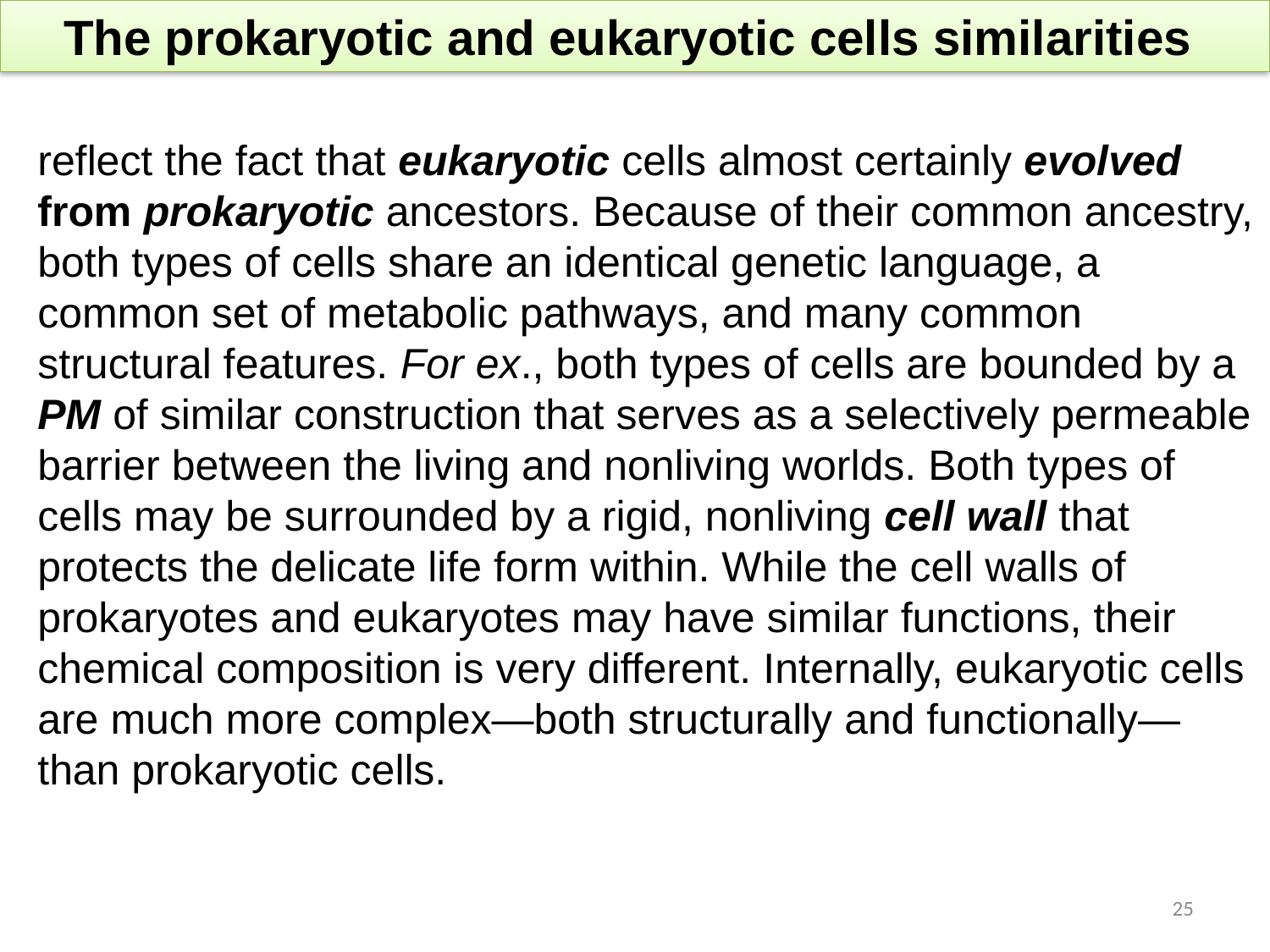

The prokaryotic and eukaryotic cells similarities
# reflect the fact that eukaryotic cells almost certainly evolved from prokaryotic ancestors. Because of their common ancestry, both types of cells share an identical genetic language, a common set of metabolic pathways, and many common structural features. For ex., both types of cells are bounded by a PM of similar construction that serves as a selectively permeable barrier between the living and nonliving worlds. Both types of cells may be surrounded by a rigid, nonliving cell wall that protects the delicate life form within. While the cell walls of prokaryotes and eukaryotes may have similar functions, their chemical composition is very different. Internally, eukaryotic cells are much more complex—both structurally and functionally—than prokaryotic cells.
25